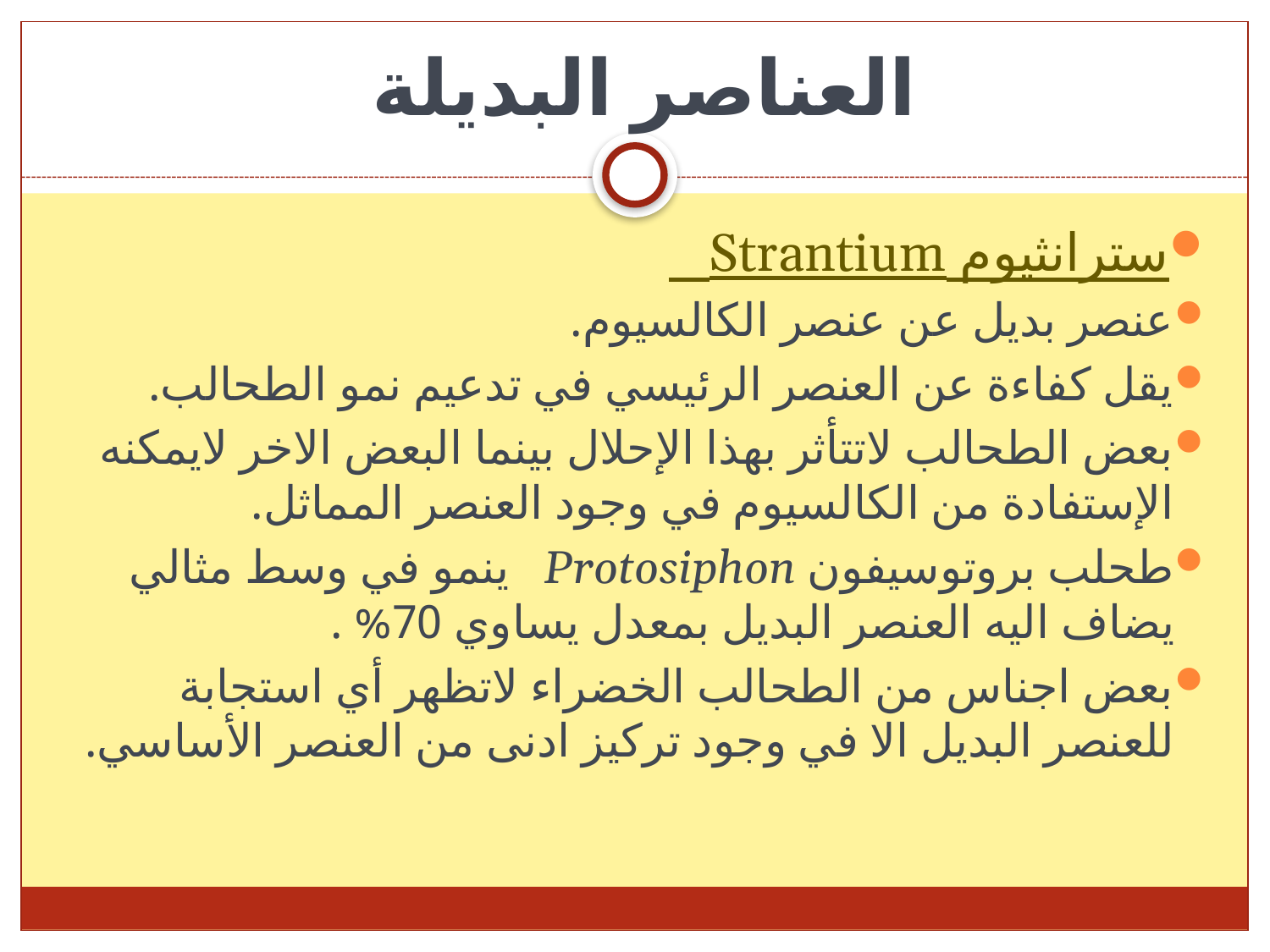

# العناصر البديلة
سترانثيوم Strantium
عنصر بديل عن عنصر الكالسيوم.
يقل كفاءة عن العنصر الرئيسي في تدعيم نمو الطحالب.
بعض الطحالب لاتتأثر بهذا الإحلال بينما البعض الاخر لايمكنه الإستفادة من الكالسيوم في وجود العنصر المماثل.
طحلب بروتوسيفون Protosiphon   ينمو في وسط مثالي يضاف اليه العنصر البديل بمعدل يساوي 70% .
بعض اجناس من الطحالب الخضراء لاتظهر أي استجابة للعنصر البديل الا في وجود تركيز ادنى من العنصر الأساسي.